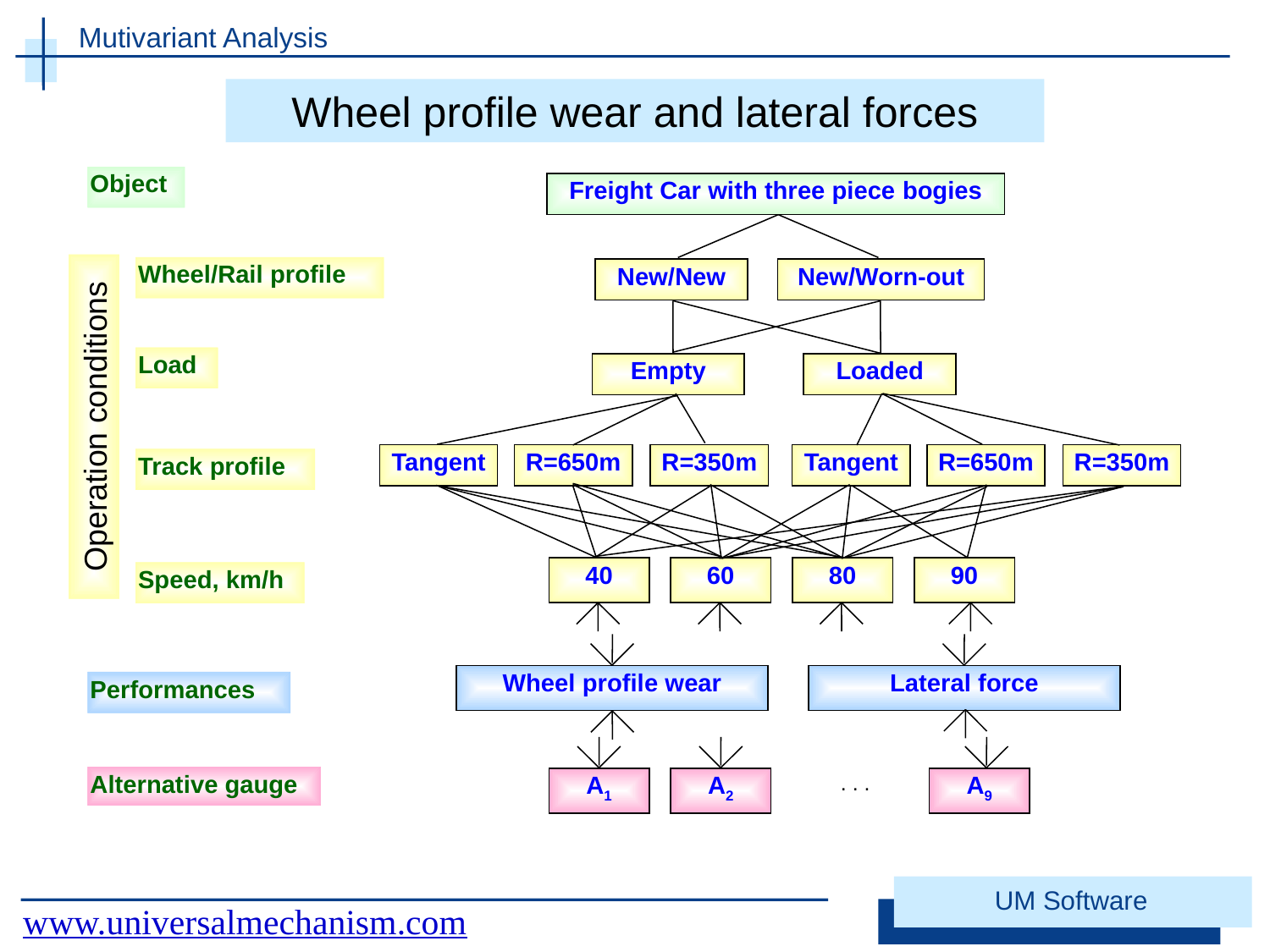

# Mutivariant Analysis
Wheel profile wear and lateral forces
Object
Freight Car with three piece bogies

Wheel/Rail profile
New/New
New/Worn-out

Load
Empty
Loaded

Operation conditions
Tangent
R=650m
R=350m

Tangent

R=650m
R=350m

Track profile

40
60
80

90

Speed, km/h

Wheel profile wear
Lateral force
Performances

Alternative gauge
А1
A2
. . .
A9